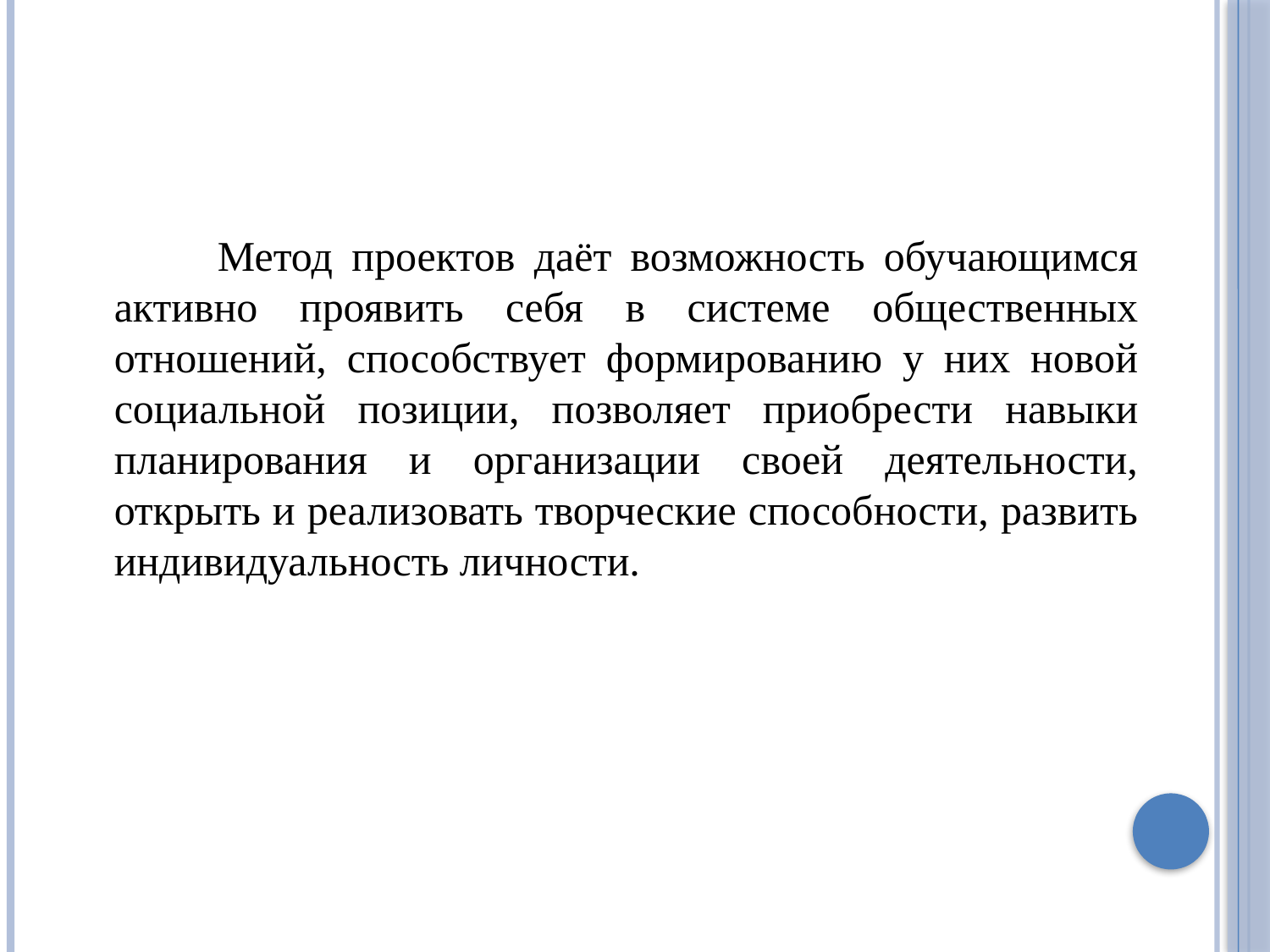

Метод проектов даёт возможность обучающимся активно проявить себя в системе общественных отношений, способствует формированию у них новой социальной позиции, позволяет приобрести навыки планирования и организации своей деятельности, открыть и реализовать творческие способности, развить индивидуальность личности.